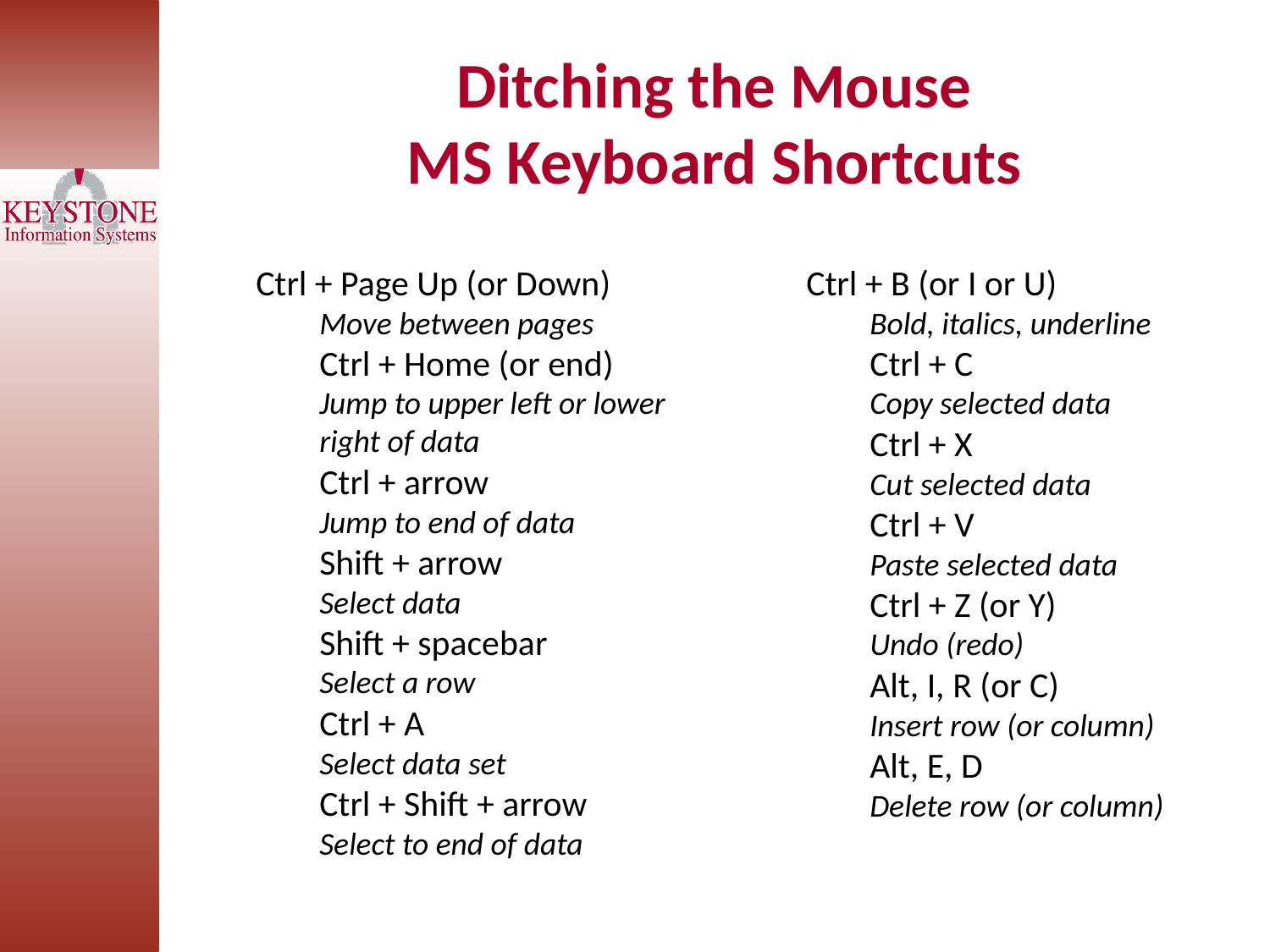

Ditching the Mouse
MS Keyboard Shortcuts
Ctrl + Page Up (or Down)
Move between pages
Ctrl + Home (or end)
Jump to upper left or lower right of data
Ctrl + arrow
Jump to end of data
Shift + arrow
Select data
Shift + spacebar
Select a row
Ctrl + A
Select data set
Ctrl + Shift + arrow
Select to end of data
Ctrl + B (or I or U)
Bold, italics, underline
Ctrl + C
Copy selected data
Ctrl + X
Cut selected data
Ctrl + V
Paste selected data
Ctrl + Z (or Y)
Undo (redo)
Alt, I, R (or C)
Insert row (or column)
Alt, E, D
Delete row (or column)